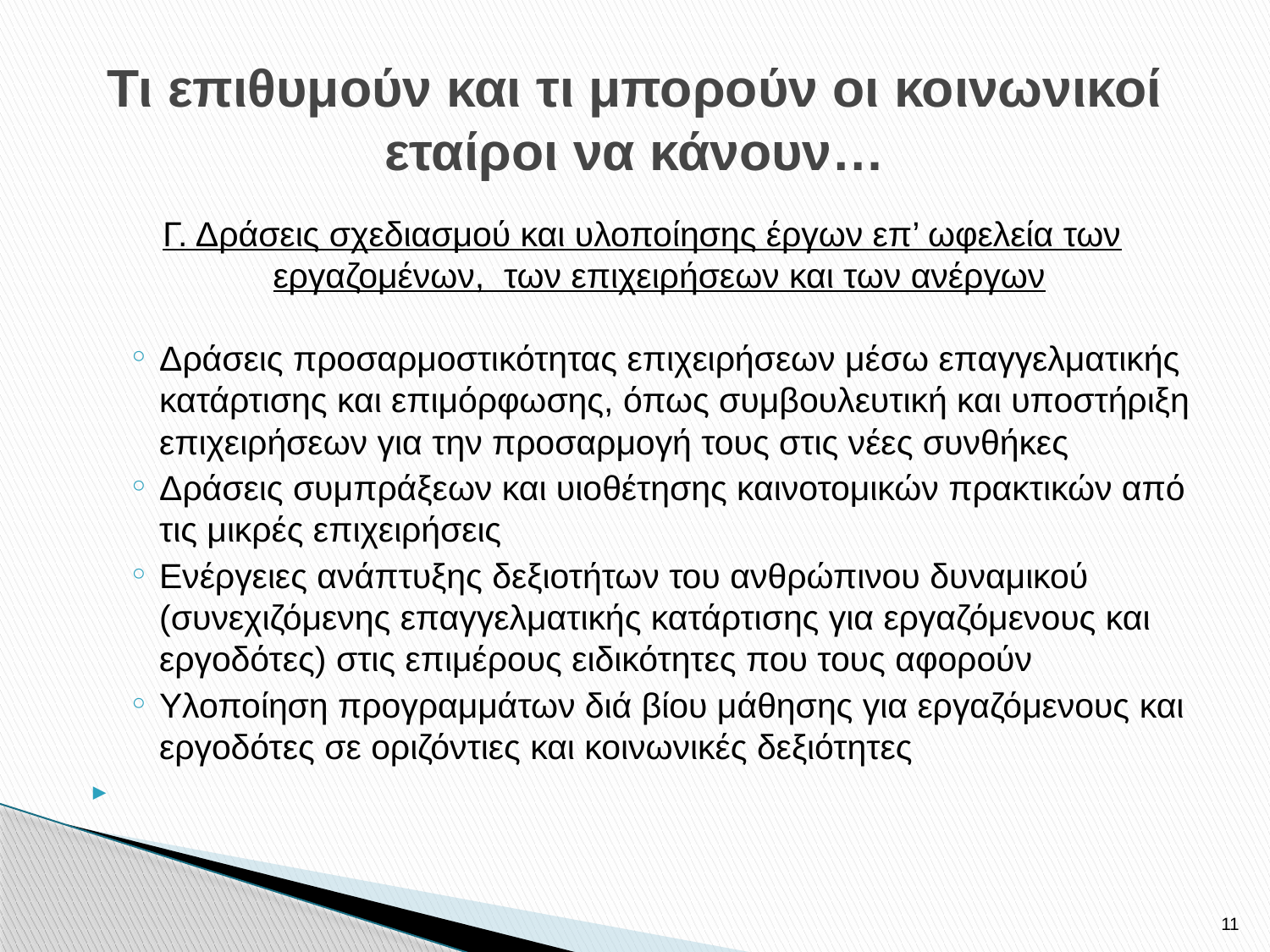

# Τι επιθυμούν και τι μπορούν οι κοινωνικοί εταίροι να κάνουν…
Γ. Δράσεις σχεδιασμού και υλοποίησης έργων επ’ ωφελεία των εργαζομένων,  των επιχειρήσεων και των ανέργων

Δράσεις προσαρμοστικότητας επιχειρήσεων μέσω επαγγελματικής κατάρτισης και επιμόρφωσης, όπως συμβουλευτική και υποστήριξη επιχειρήσεων για την προσαρμογή τους στις νέες συνθήκες
Δράσεις συμπράξεων και υιοθέτησης καινοτομικών πρακτικών από τις μικρές επιχειρήσεις
Ενέργειες ανάπτυξης δεξιοτήτων του ανθρώπινου δυναμικού (συνεχιζόμενης επαγγελματικής κατάρτισης για εργαζόμενους και εργοδότες) στις επιμέρους ειδικότητες που τους αφορούν
Υλοποίηση προγραμμάτων διά βίου μάθησης για εργαζόμενους και εργοδότες σε οριζόντιες και κοινωνικές δεξιότητες

11